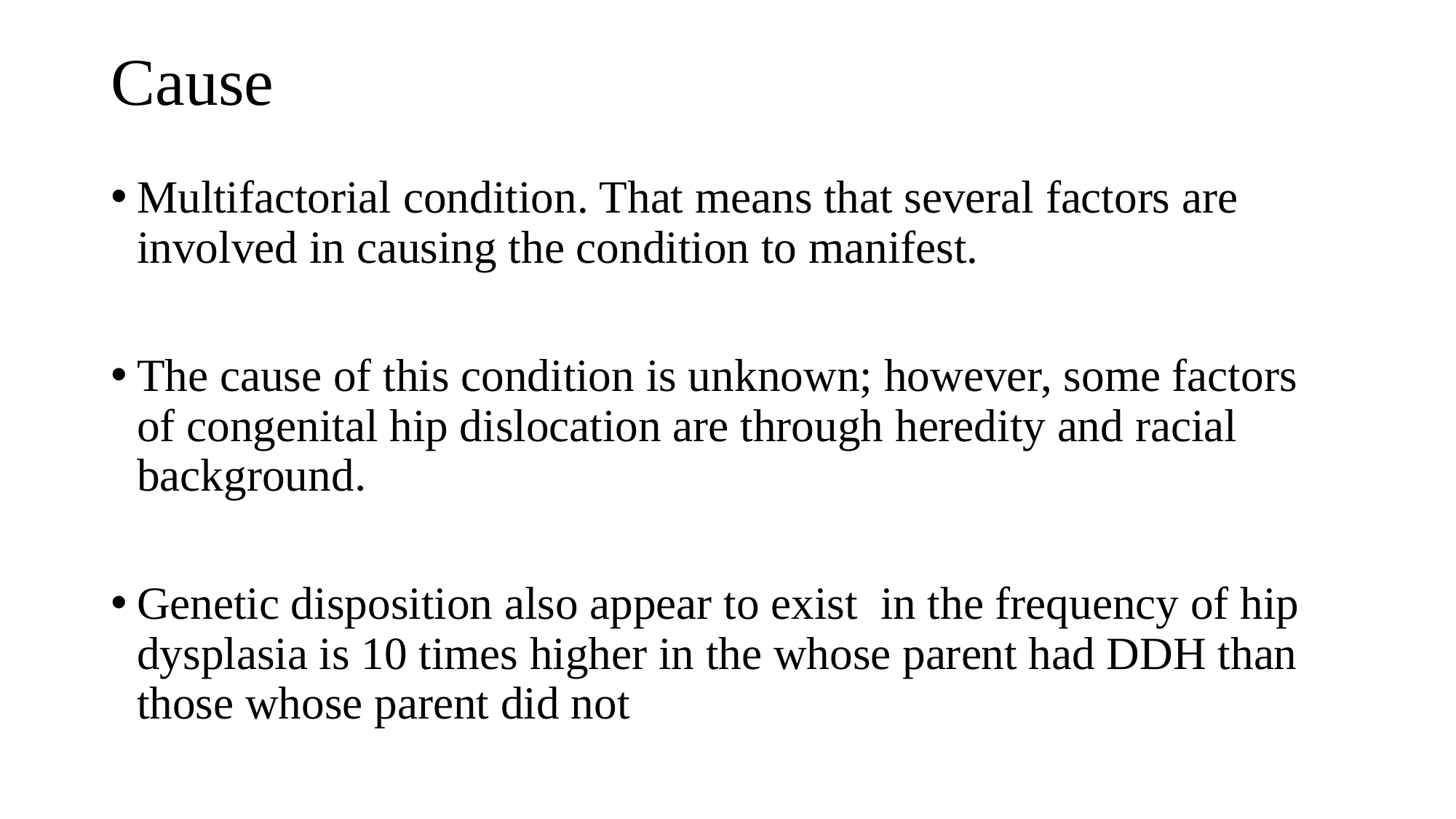

# Cause
Multifactorial condition. That means that several factors are involved in causing the condition to manifest.

The cause of this condition is unknown; however, some factors of congenital hip dislocation are through heredity and racial background.

Genetic disposition also appear to exist  in the frequency of hip dysplasia is 10 times higher in the whose parent had DDH than those whose parent did not